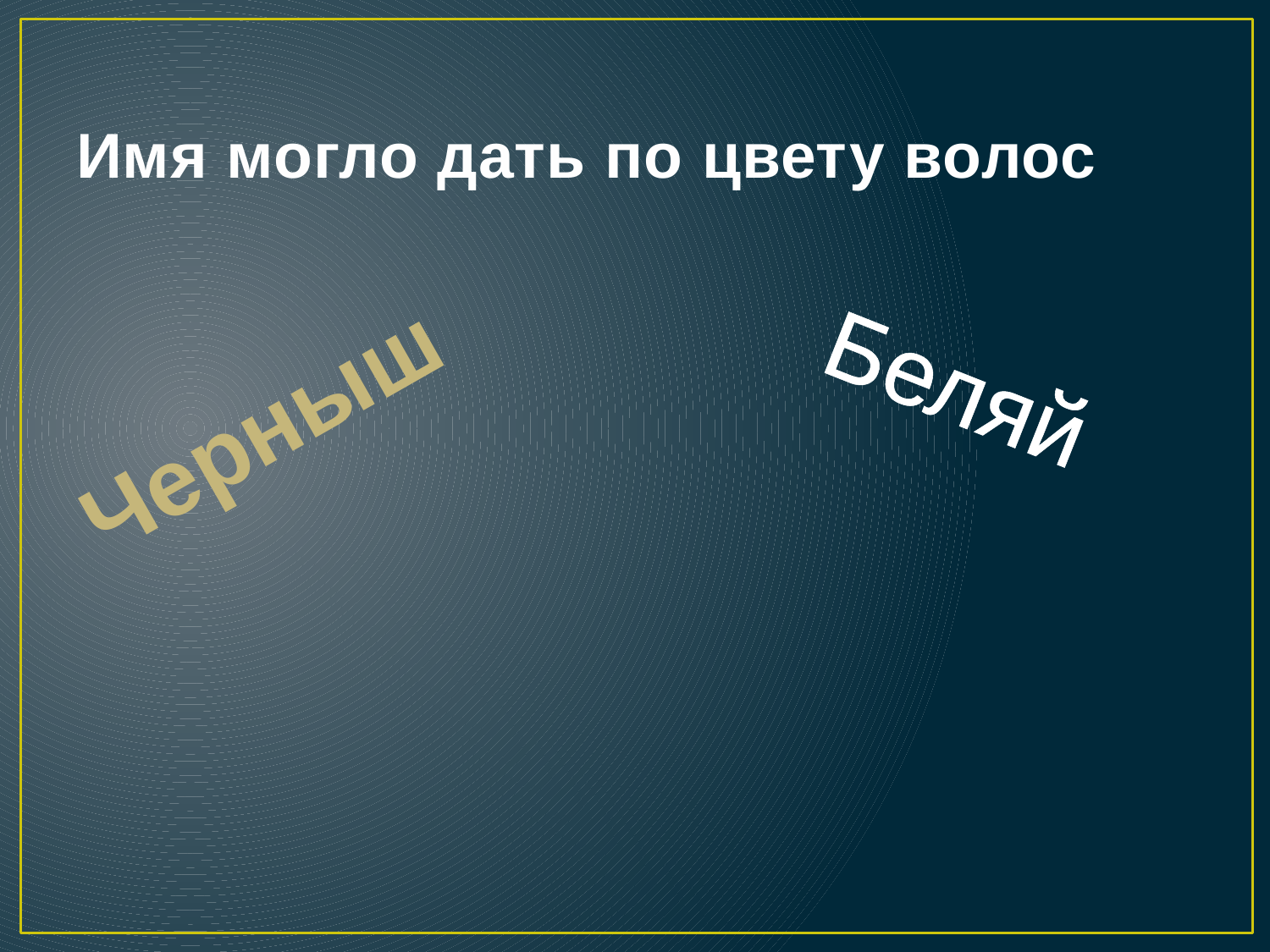

# Имя могло дать по цвету волос

Беляй
Черныш